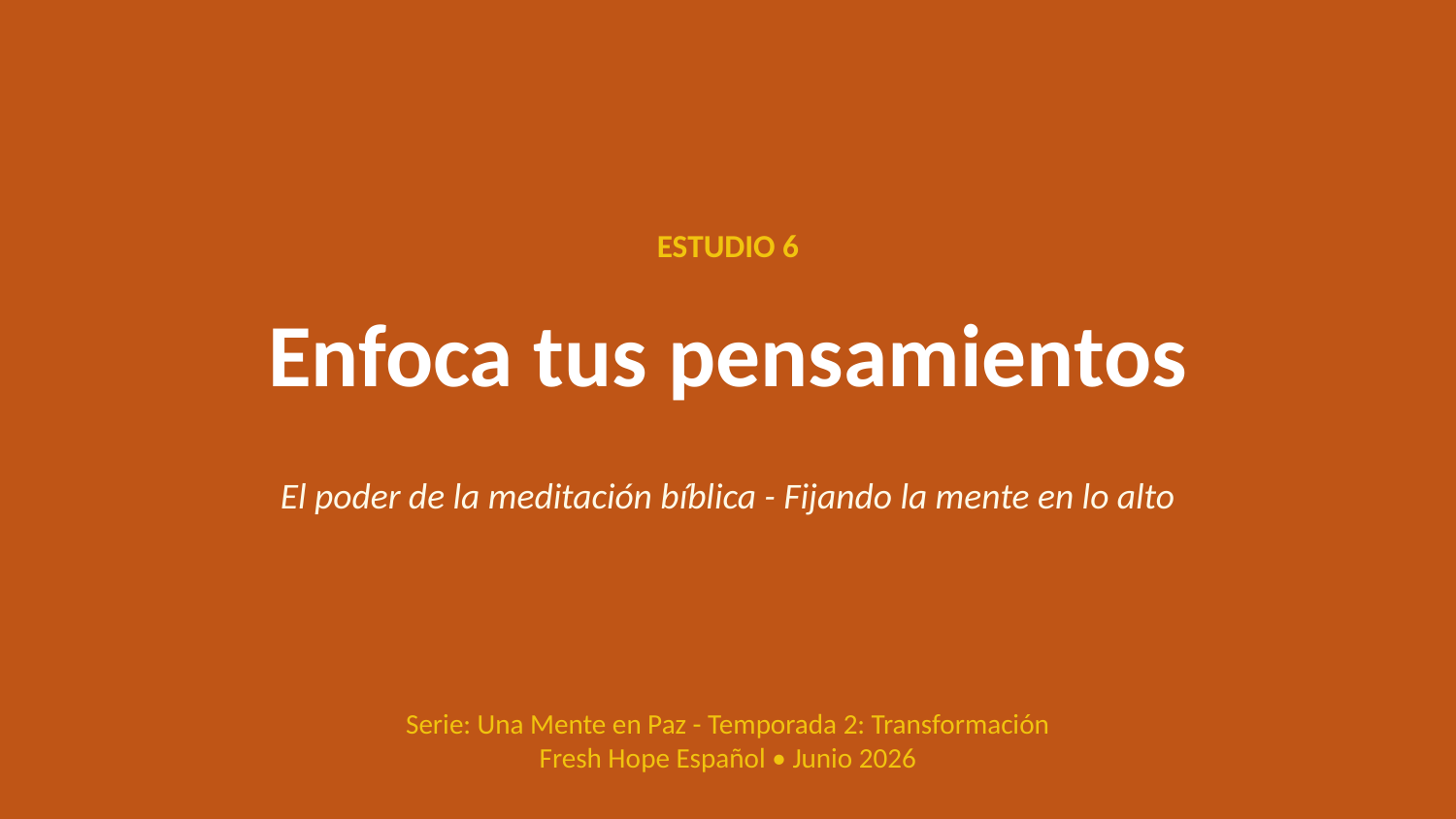

ESTUDIO 6
Enfoca tus pensamientos
El poder de la meditación bíblica - Fijando la mente en lo alto
Serie: Una Mente en Paz - Temporada 2: Transformación
Fresh Hope Español • Junio 2026